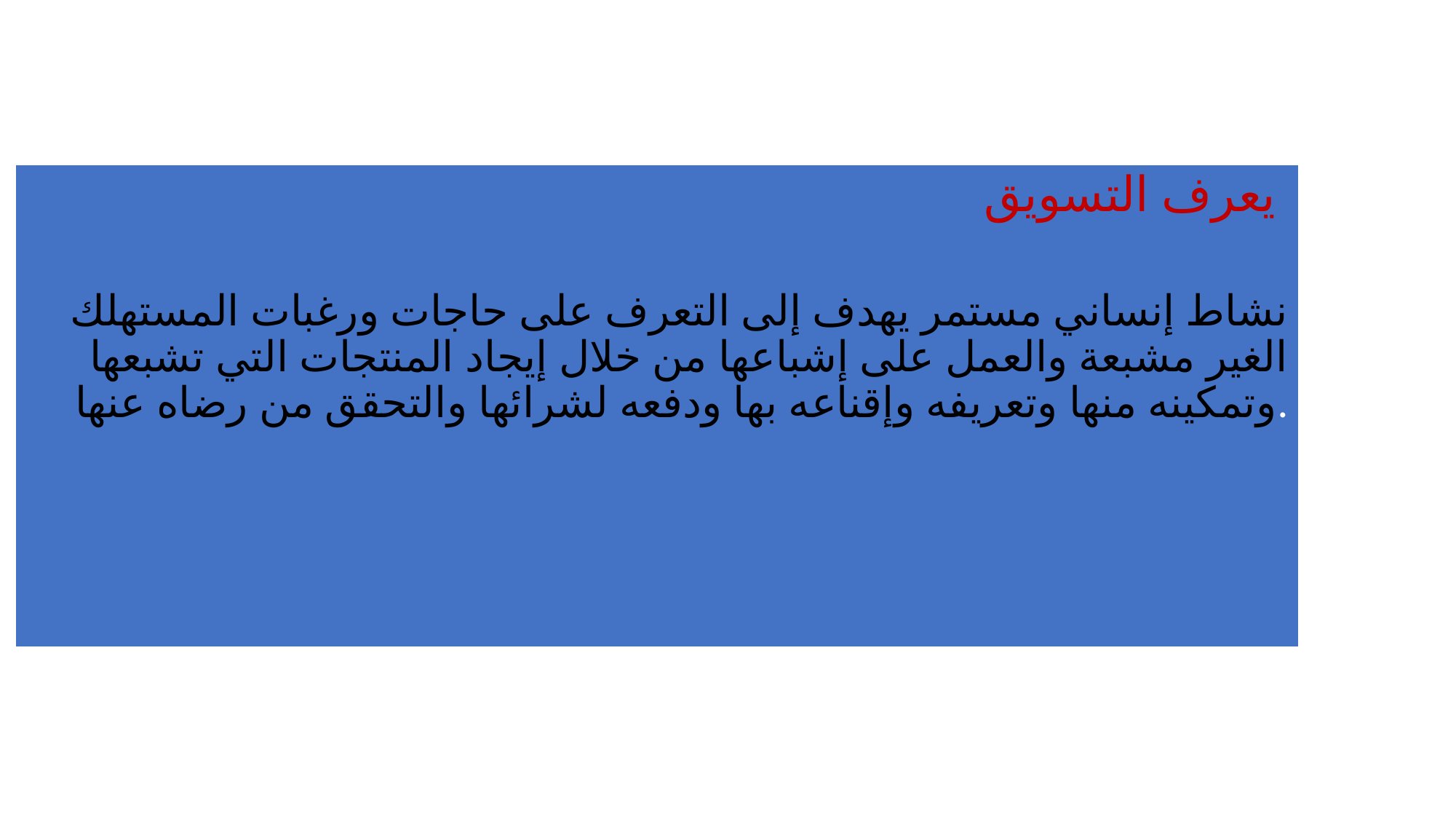

يعرف التسويق
نشاط إنساني مستمر يهدف إلى التعرف على حاجات ورغبات المستهلك الغير مشبعة والعمل على إشباعها من خلال إيجاد المنتجات التي تشبعها وتمكينه منها وتعريفه وإقناعه بها ودفعه لشرائها والتحقق من رضاه عنها.